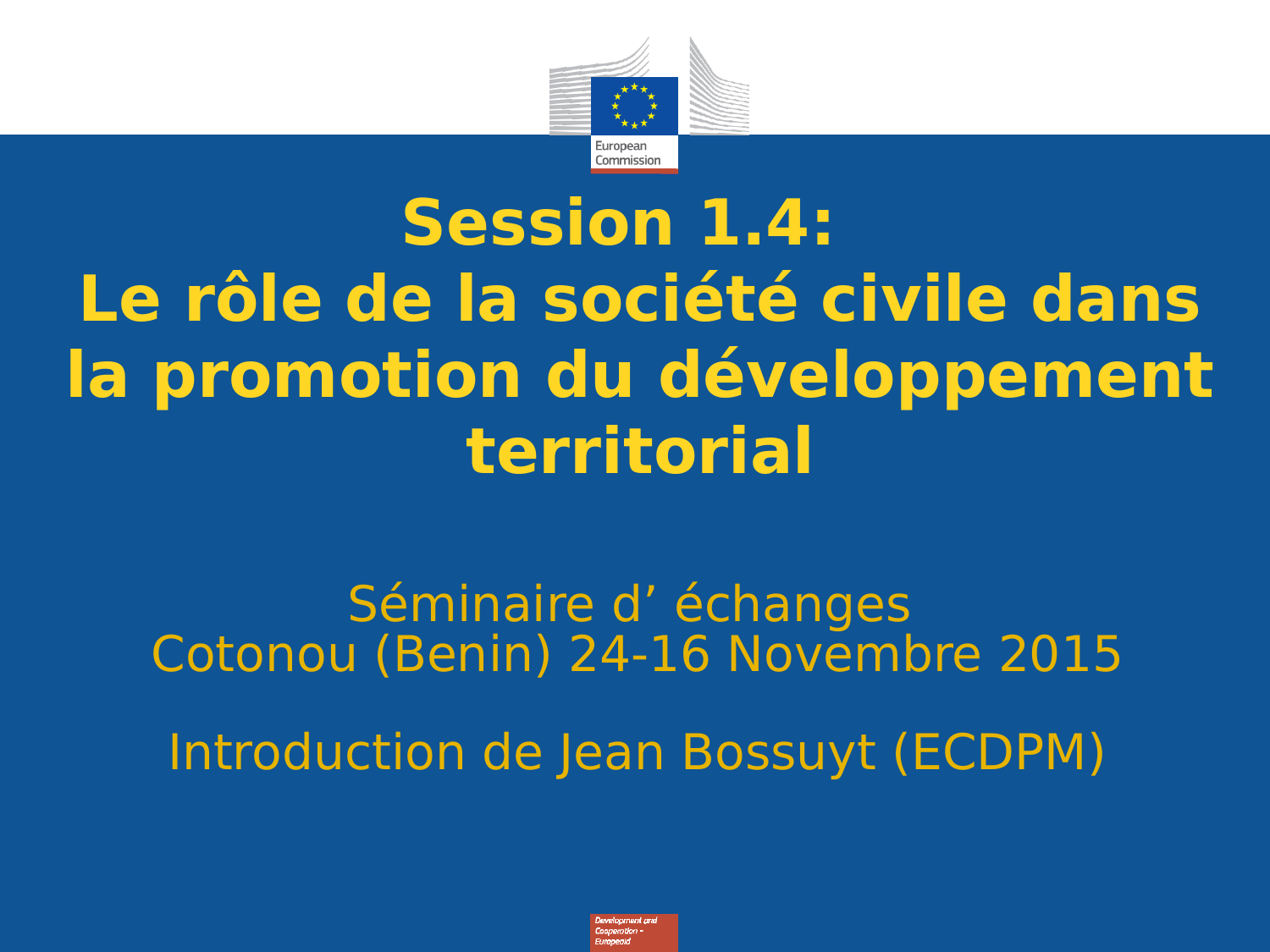

# Session 1.4: Le rôle de la société civile dans la promotion du développement territorial
Séminaire d’ échanges
Cotonou (Benin) 24-16 Novembre 2015

Introduction de Jean Bossuyt (ECDPM)